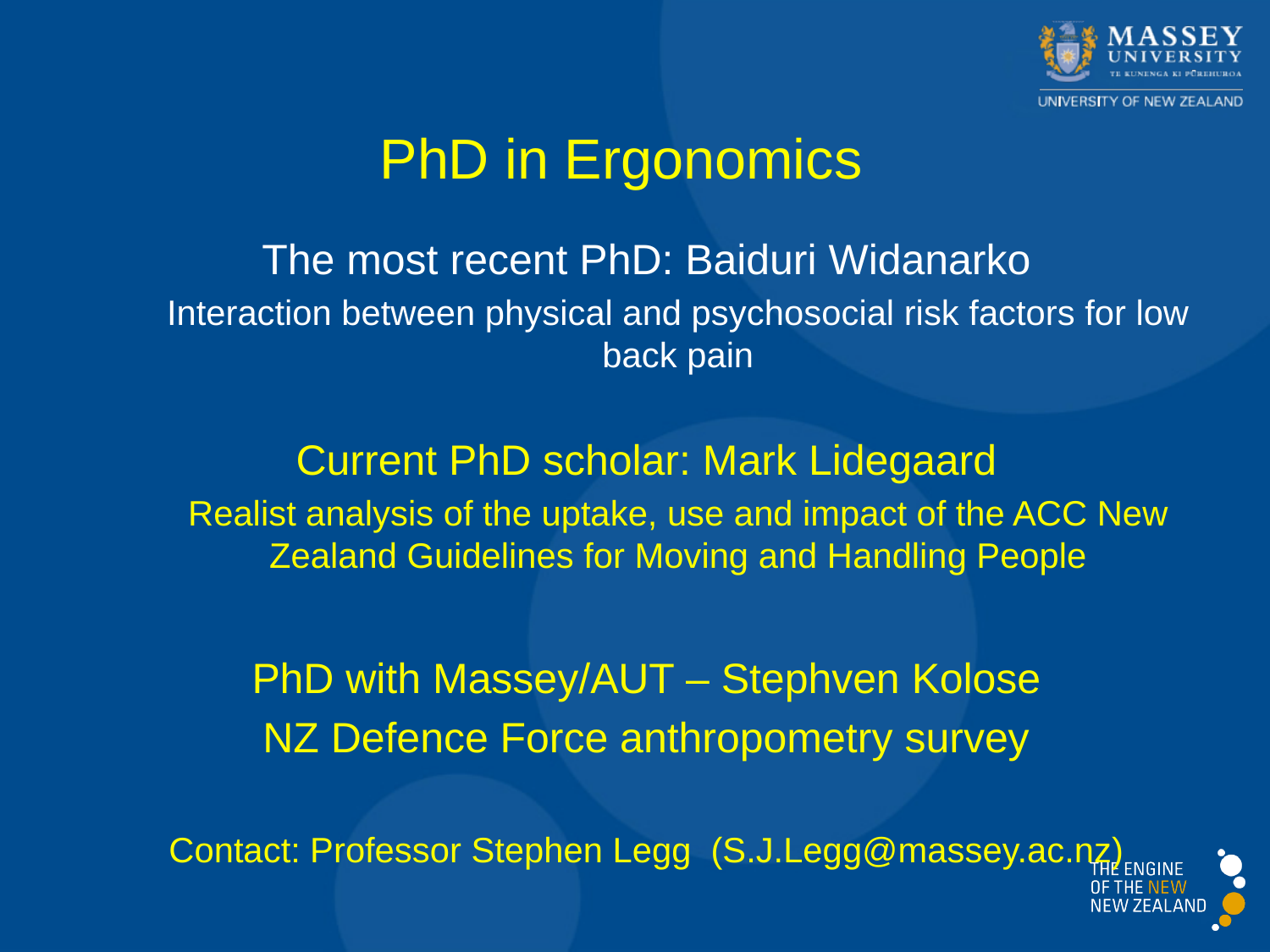

PhD in Ergonomics

The most recent PhD: Baiduri Widanarko
Interaction between physical and psychosocial risk factors for low back pain

Current PhD scholar: Mark Lidegaard
Realist analysis of the uptake, use and impact of the ACC New Zealand Guidelines for Moving and Handling People

PhD with Massey/AUT – Stephven Kolose
NZ Defence Force anthropometry survey

Contact: Professor Stephen Legg  (S.J.Legg@massey.ac.nz)